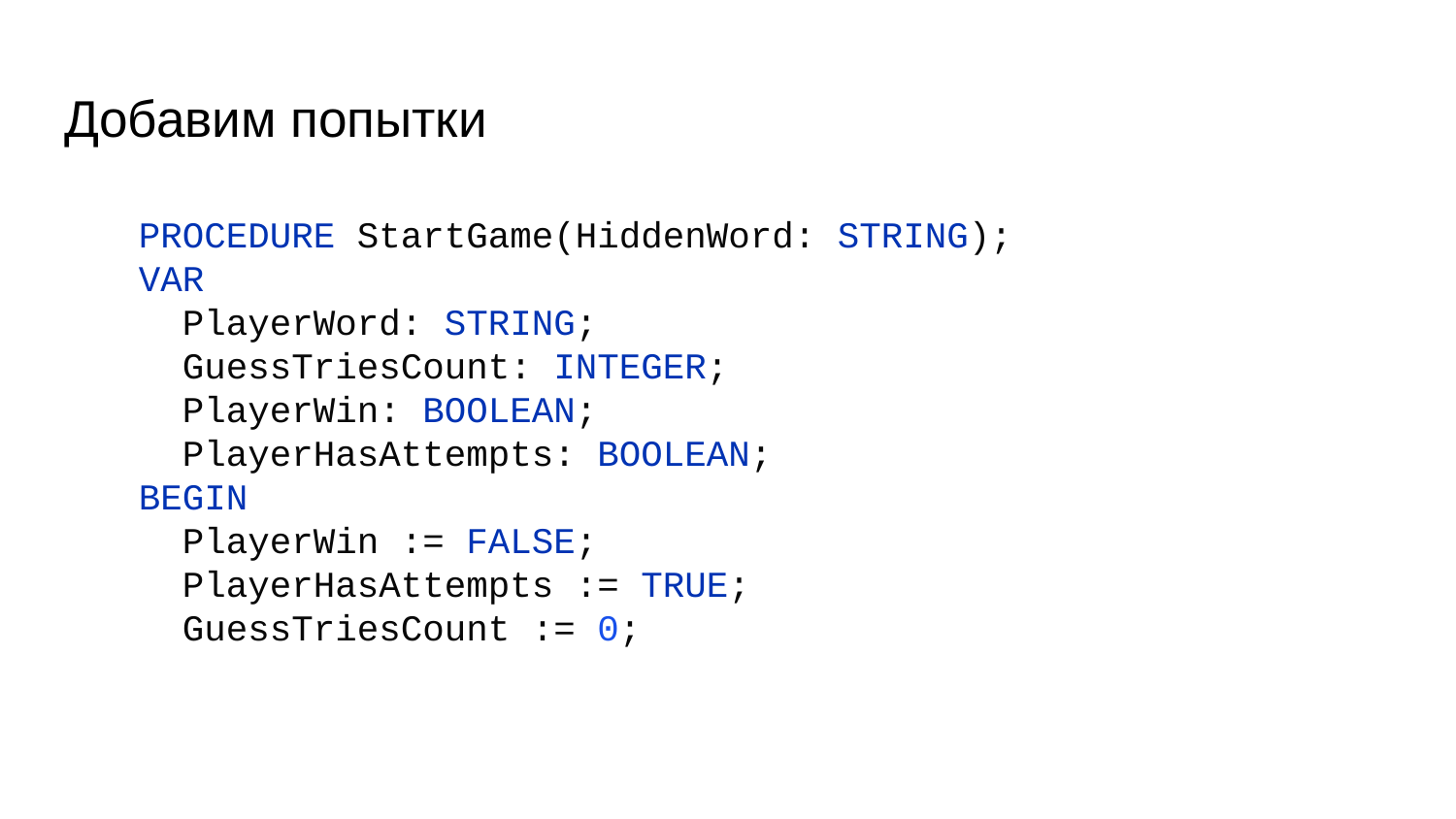

# Добавим попытки
PROCEDURE StartGame(HiddenWord: STRING);
VAR
  PlayerWord: STRING;
  GuessTriesCount: INTEGER;
  PlayerWin: BOOLEAN;
  PlayerHasAttempts: BOOLEAN;
BEGIN
  PlayerWin := FALSE;
  PlayerHasAttempts := TRUE;
  GuessTriesCount := 0;